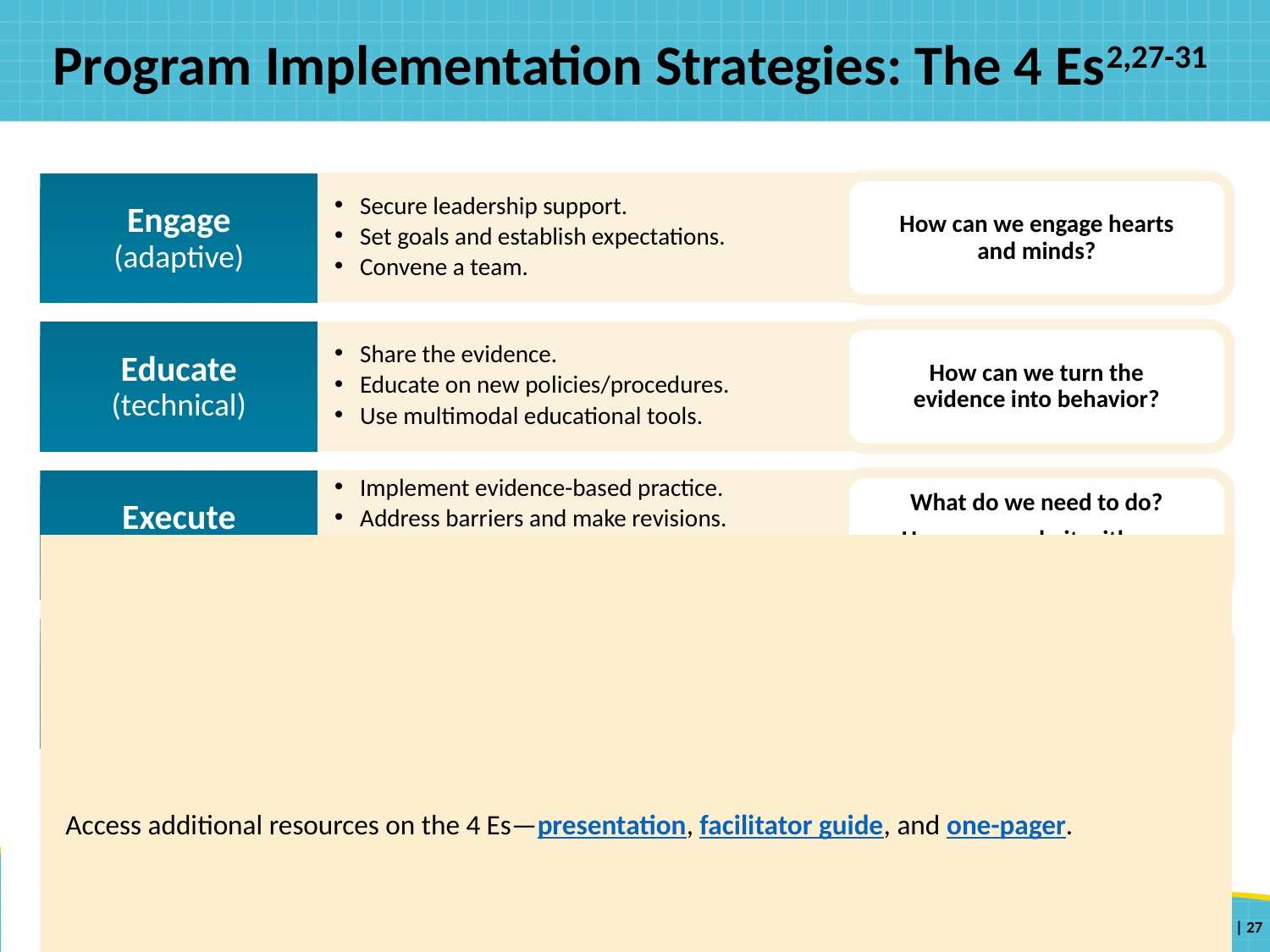

# Program Implementation Strategies: The 4 Es2,27-31
Engage (adaptive)
Secure leadership support.
Set goals and establish expectations.
Convene a team.
How can we engage hearts and minds?
Educate (technical)
Share the evidence.
Educate on new policies/procedures.
Use multimodal educational tools.
How can we turn the evidence into behavior?
Execute (adaptive)
Implement evidence-based practice.
Address barriers and make revisions.
Collect data throughout implementation.
Assess fidelity to the model of care.
What do we need to do?
How can we do it with our resources and culture?
Evaluate (technical)
Analyze the data.
Share outcomes/feedback to leadership & staff.
Reassess and revise based on findings.
How do we know if we made a difference?
Access additional resources on the 4 Es—presentation, facilitator guide, and one-pager.
 | 27